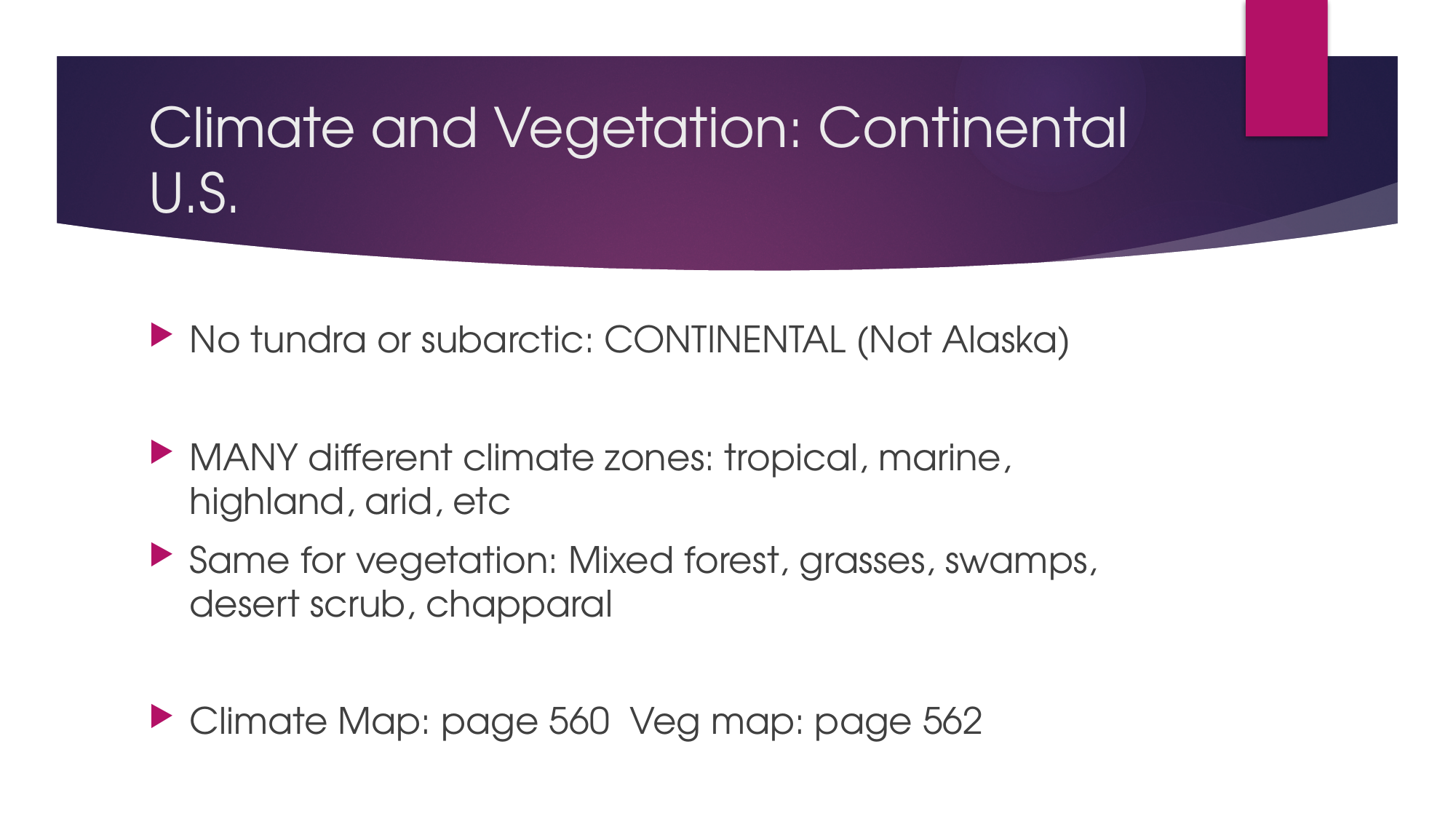

# Climate and Vegetation: Continental U.S.
No tundra or subarctic: CONTINENTAL (Not Alaska)

MANY different climate zones: tropical, marine, highland, arid, etc
Same for vegetation: Mixed forest, grasses, swamps, desert scrub, chapparal

Climate Map: page 560  Veg map: page 562